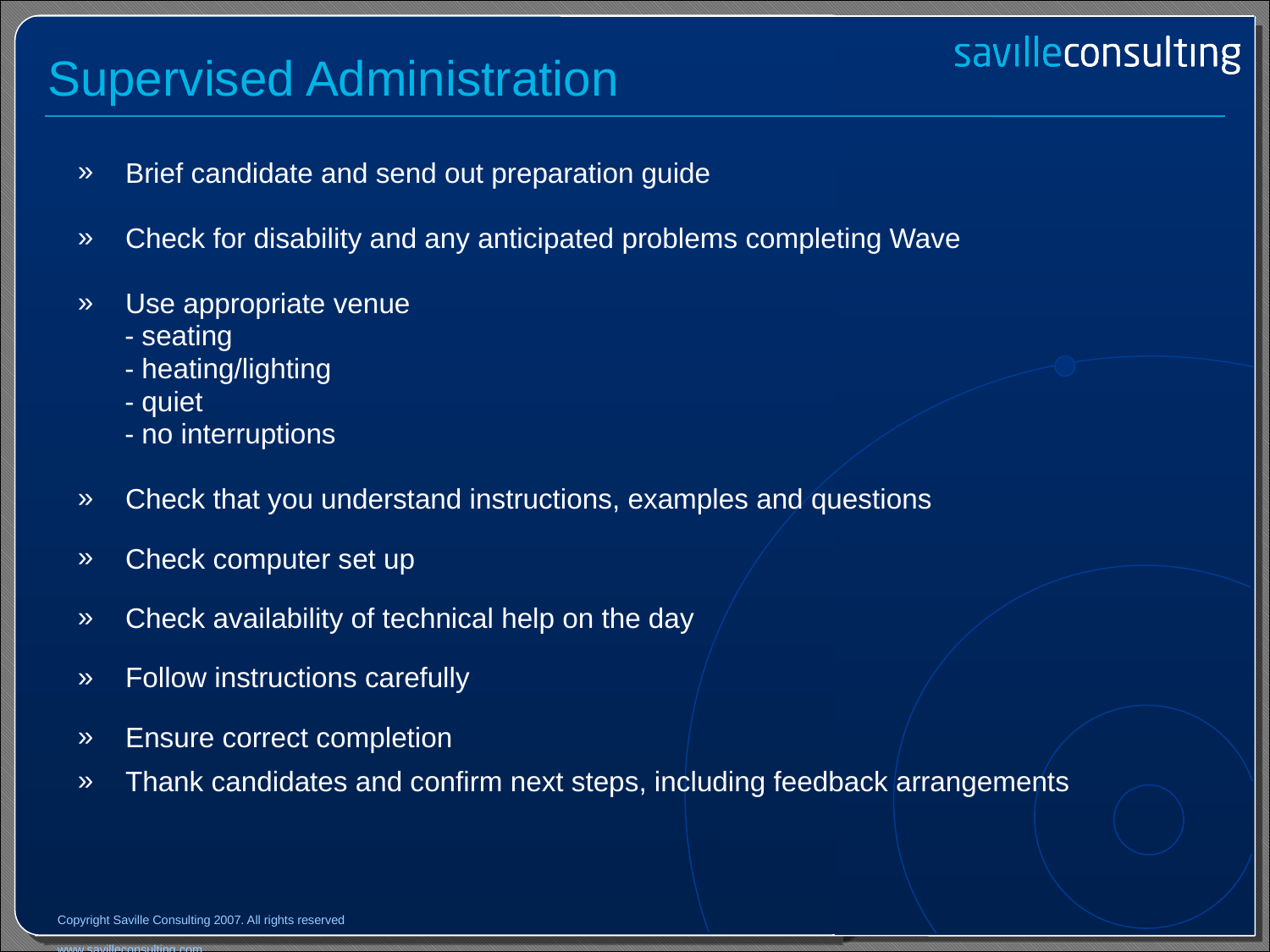

# Supervised Administration
Brief candidate and send out preparation guide

Check for disability and any anticipated problems completing Wave

Use appropriate venue
      - seating
      - heating/lighting
      - quiet
      - no interruptions

Check that you understand instructions, examples and questions
Check computer set up
Check availability of technical help on the day
Follow instructions carefully
Ensure correct completion
Thank candidates and confirm next steps, including feedback arrangements